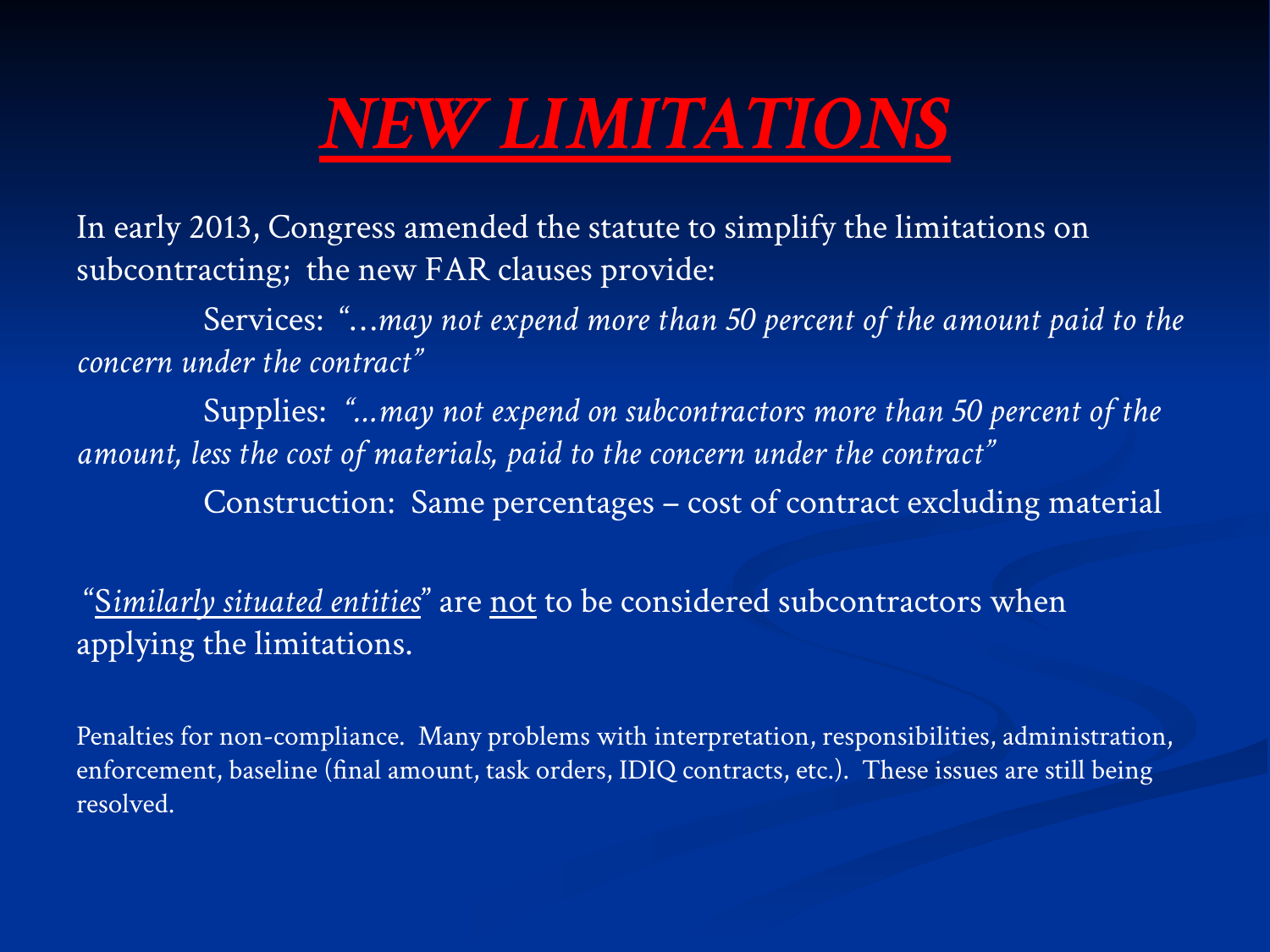

# NEW LIMITATIONS
In early 2013, Congress amended the statute to simplify the limitations on subcontracting;  the new FAR clauses provide:
	Services:  “…may not expend more than 50 percent of the amount paid to the concern under the contract”
	Supplies:  “…may not expend on subcontractors more than 50 percent of the amount, less the cost of materials, paid to the concern under the contract”
	Construction:  Same percentages – cost of contract excluding material

 “Similarly situated entities” are not to be considered subcontractors when applying the limitations.

Penalties for non-compliance.  Many problems with interpretation, responsibilities, administration, enforcement, baseline (final amount, task orders, IDIQ contracts, etc.).  These issues are still being resolved.